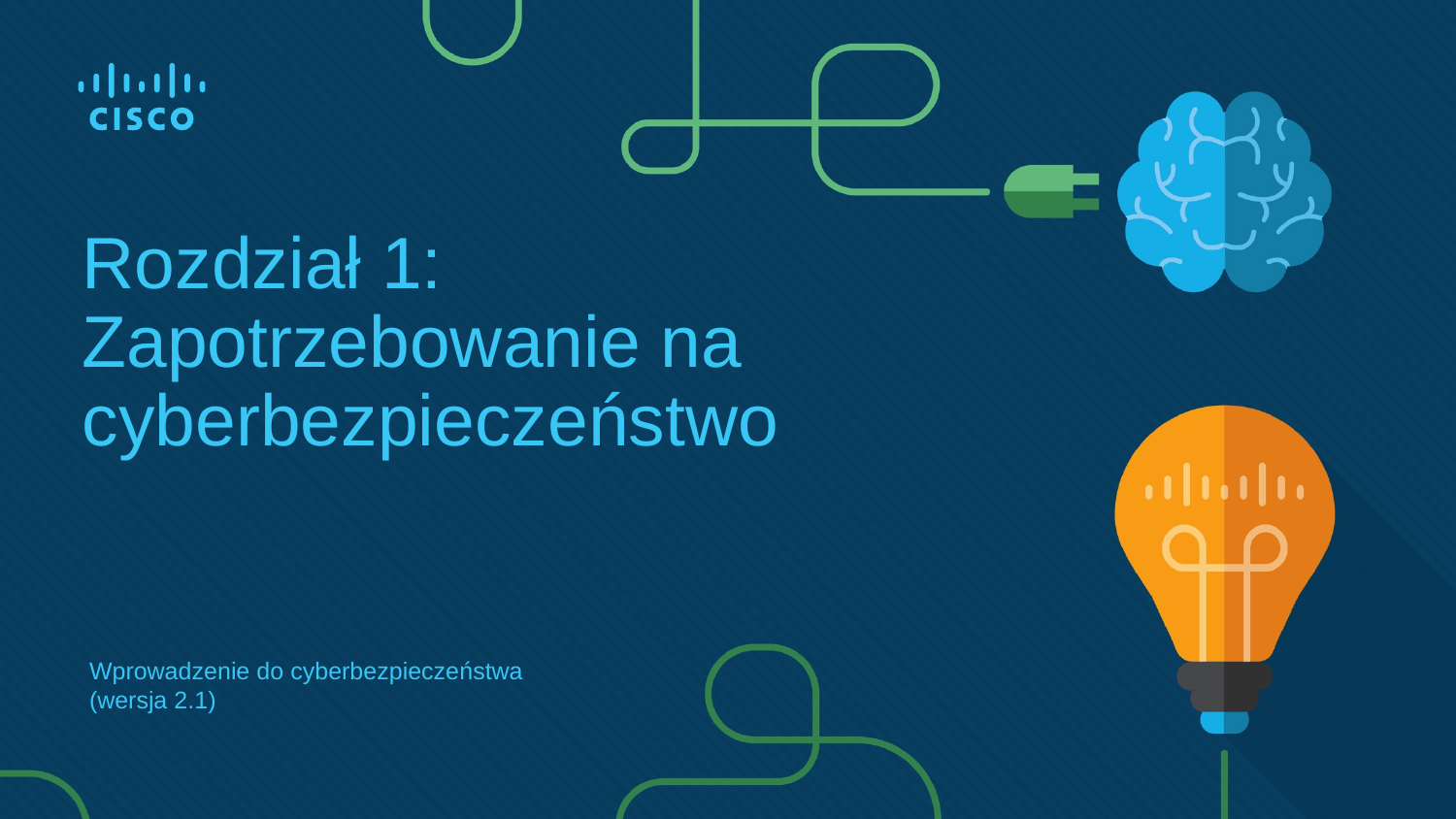

# Rozdział 1: Zapotrzebowanie na cyberbezpieczeństwo

Wprowadzenie do cyberbezpieczeństwa (wersja 2.1)